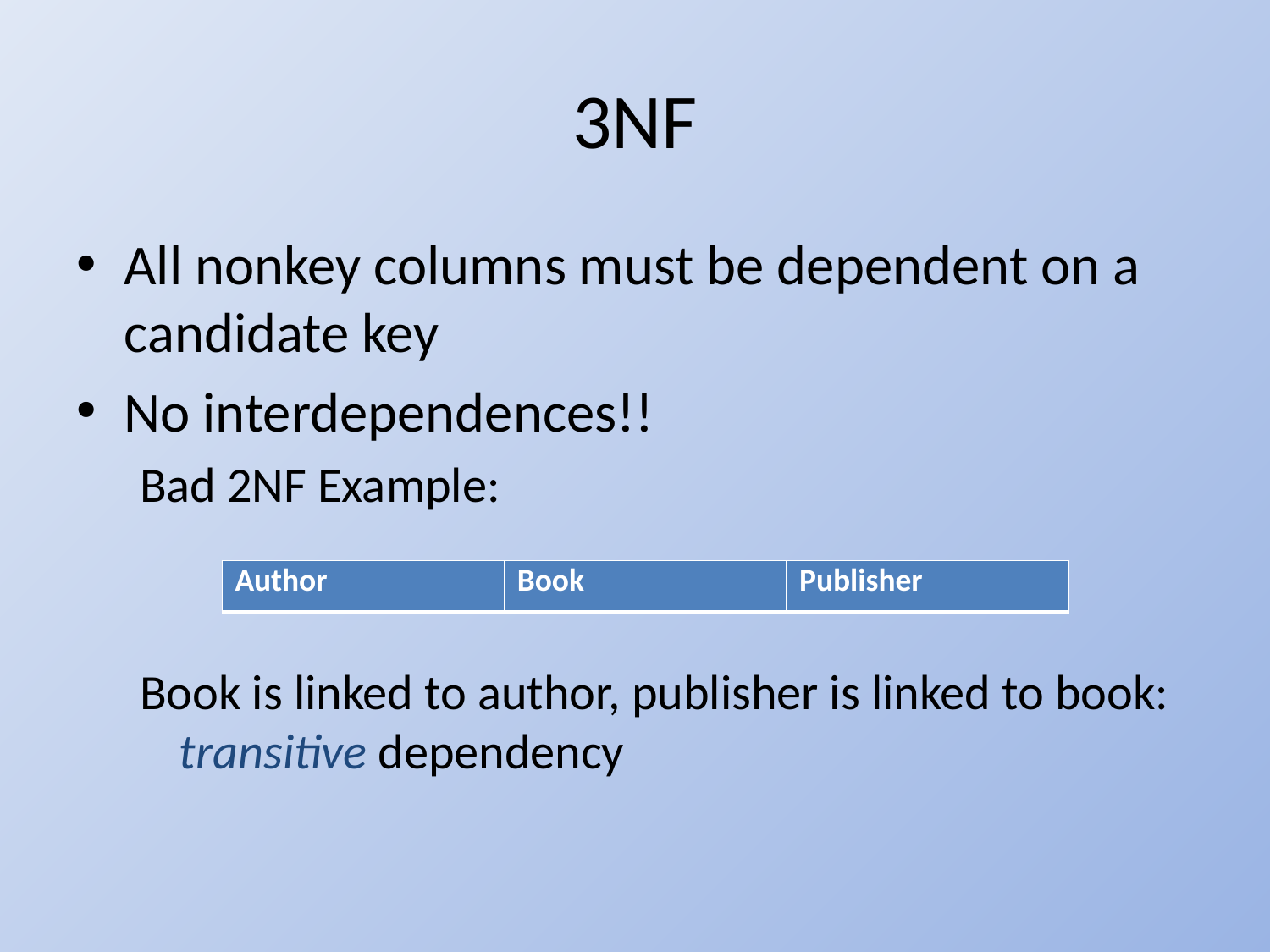

# 3NF
All nonkey columns must be dependent on a candidate key
No interdependences!!
Bad 2NF Example:

Book is linked to author, publisher is linked to book: transitive dependency
| Author | Book | Publisher |
| --- | --- | --- |